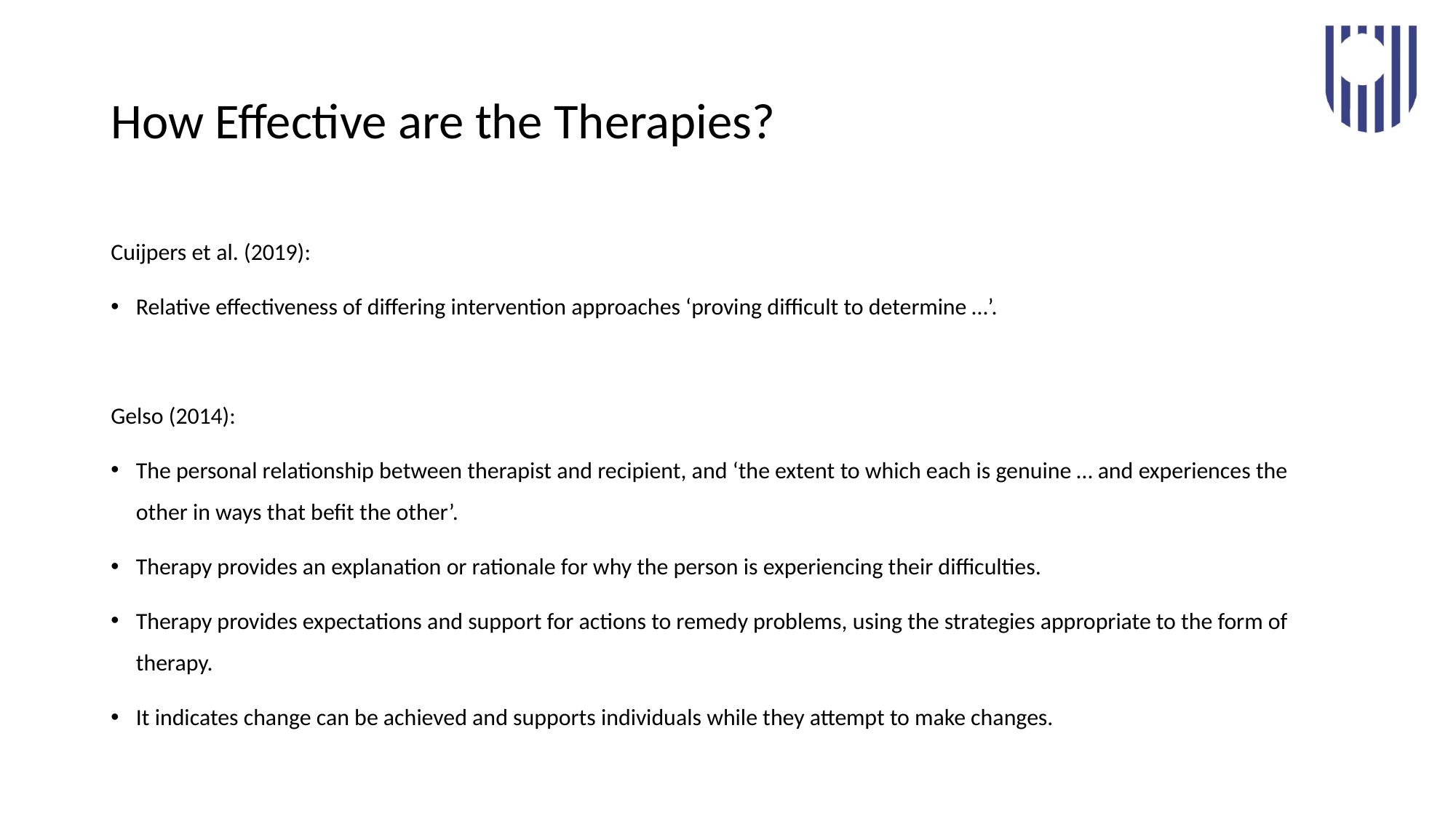

# How Effective are the Therapies?
Cuijpers et al. (2019):
Relative effectiveness of differing intervention approaches ‘proving difficult to determine …’.

Gelso (2014):
The personal relationship between therapist and recipient, and ‘the extent to which each is genuine … and experiences the other in ways that befit the other’.
Therapy provides an explanation or rationale for why the person is experiencing their difficulties.
Therapy provides expectations and support for actions to remedy problems, using the strategies appropriate to the form of therapy.
It indicates change can be achieved and supports individuals while they attempt to make changes.